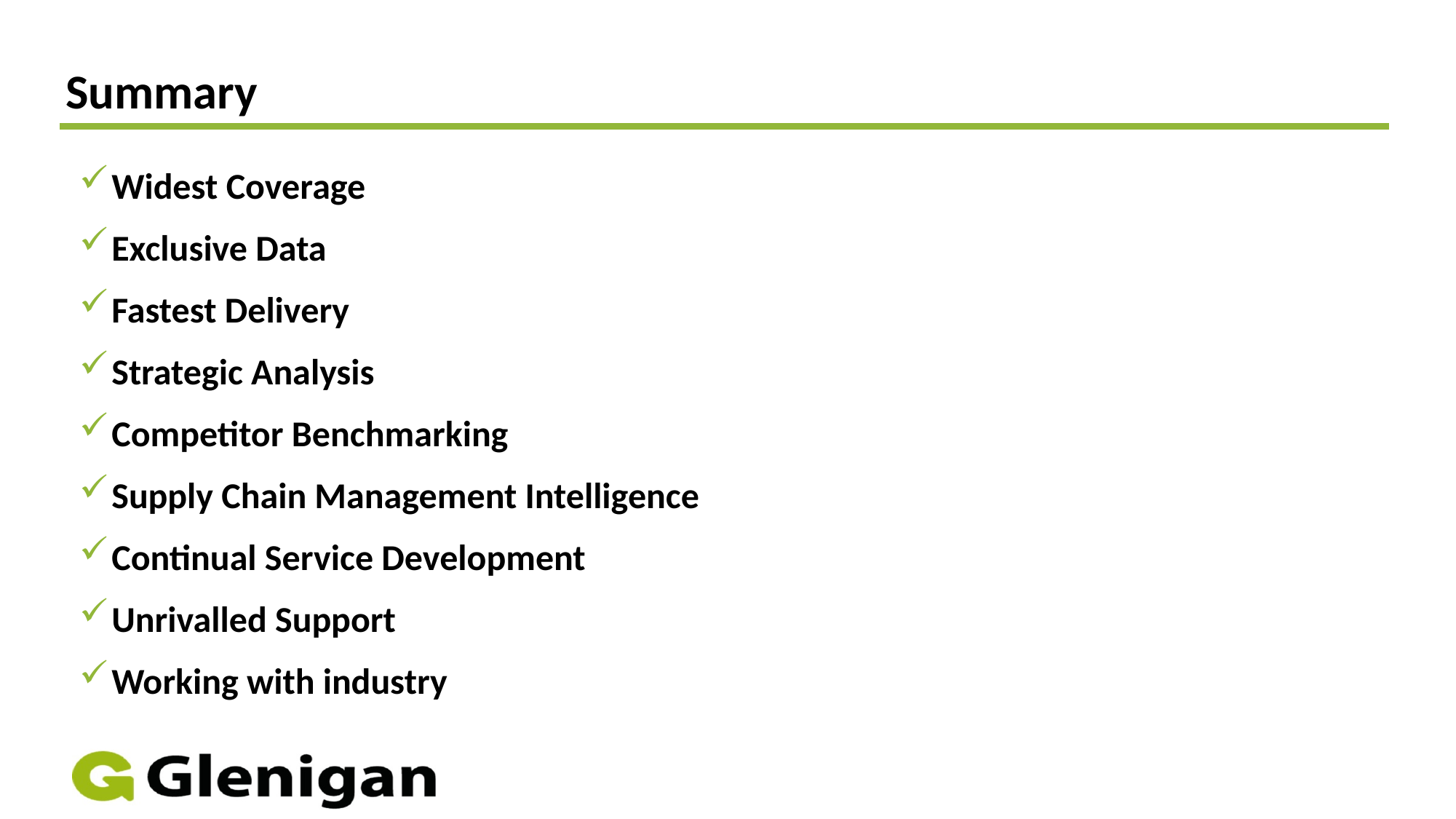

# Summary
Widest Coverage
Exclusive Data
Fastest Delivery
Strategic Analysis
Competitor Benchmarking
Supply Chain Management Intelligence
Continual Service Development
Unrivalled Support
Working with industry